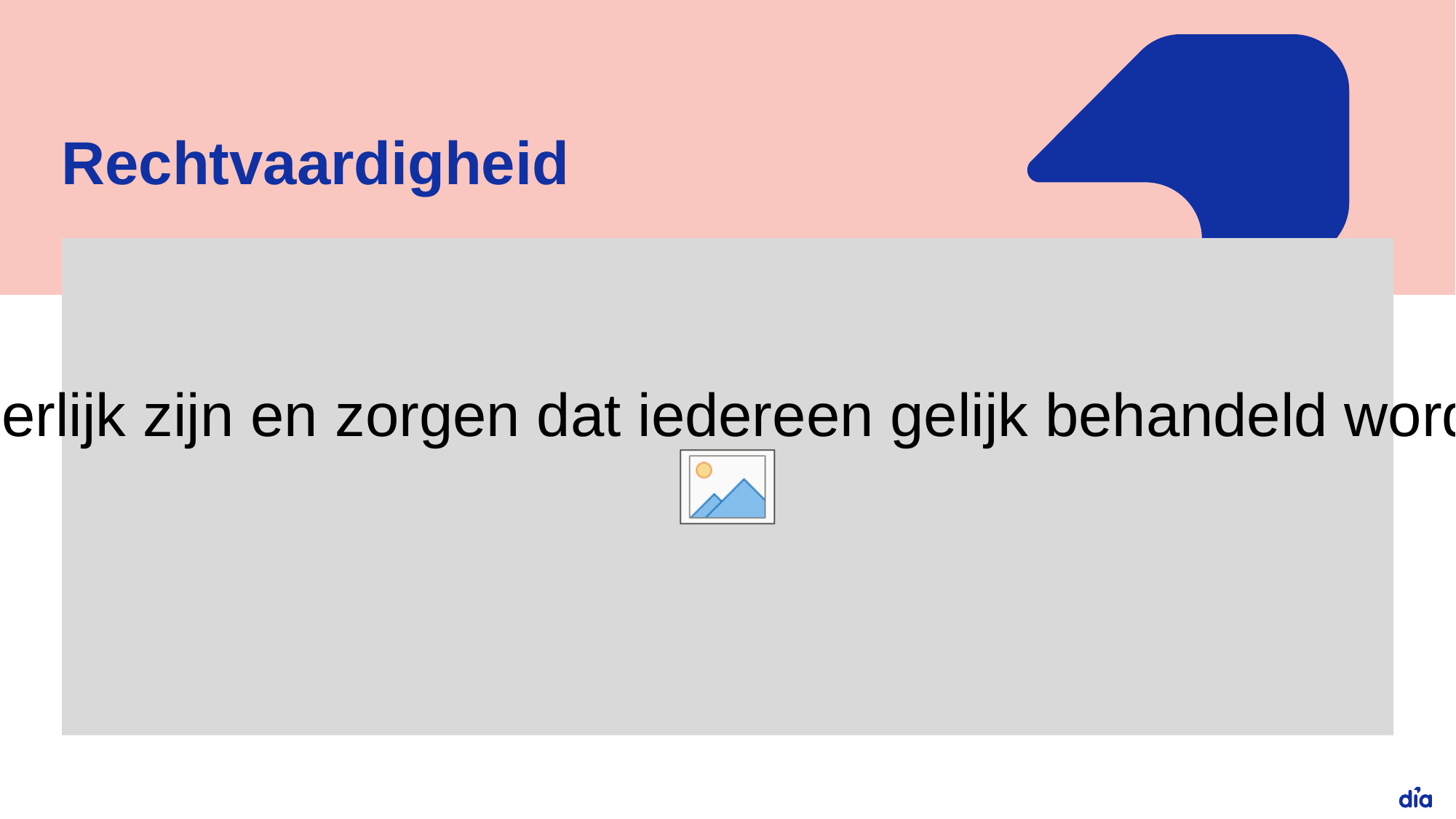

# Rechtvaardigheid

Eerlijk zijn en zorgen dat iedereen gelijk behandeld wordt